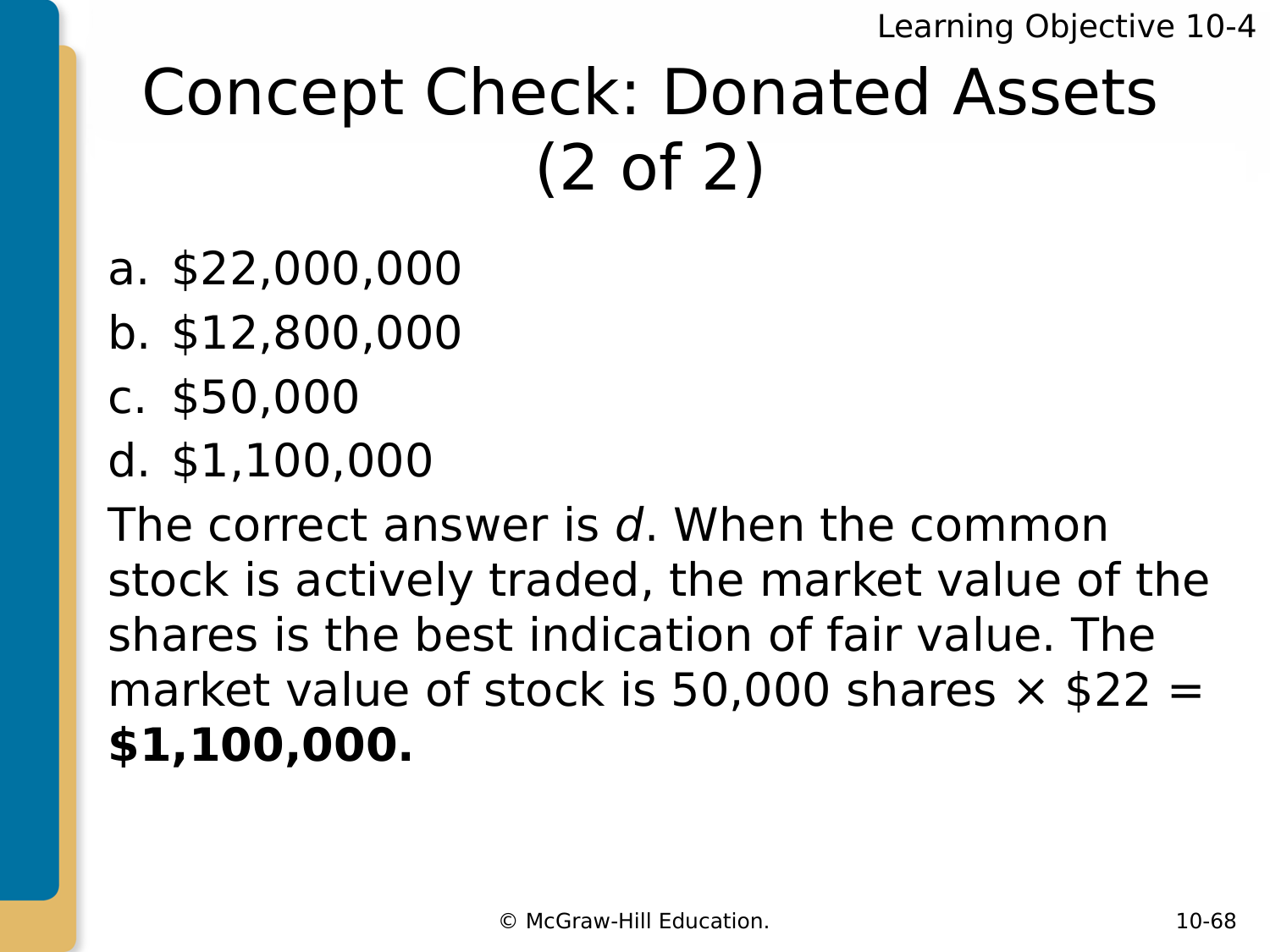

Learning Objective 10-4
# Concept Check: Donated Assets (2 of 2)
$22,000,000
$12,800,000
$50,000
$1,100,000
The correct answer is d. When the common stock is actively traded, the market value of the shares is the best indication of fair value. The market value of stock is 50,000 shares × $22 = $1,100,000.